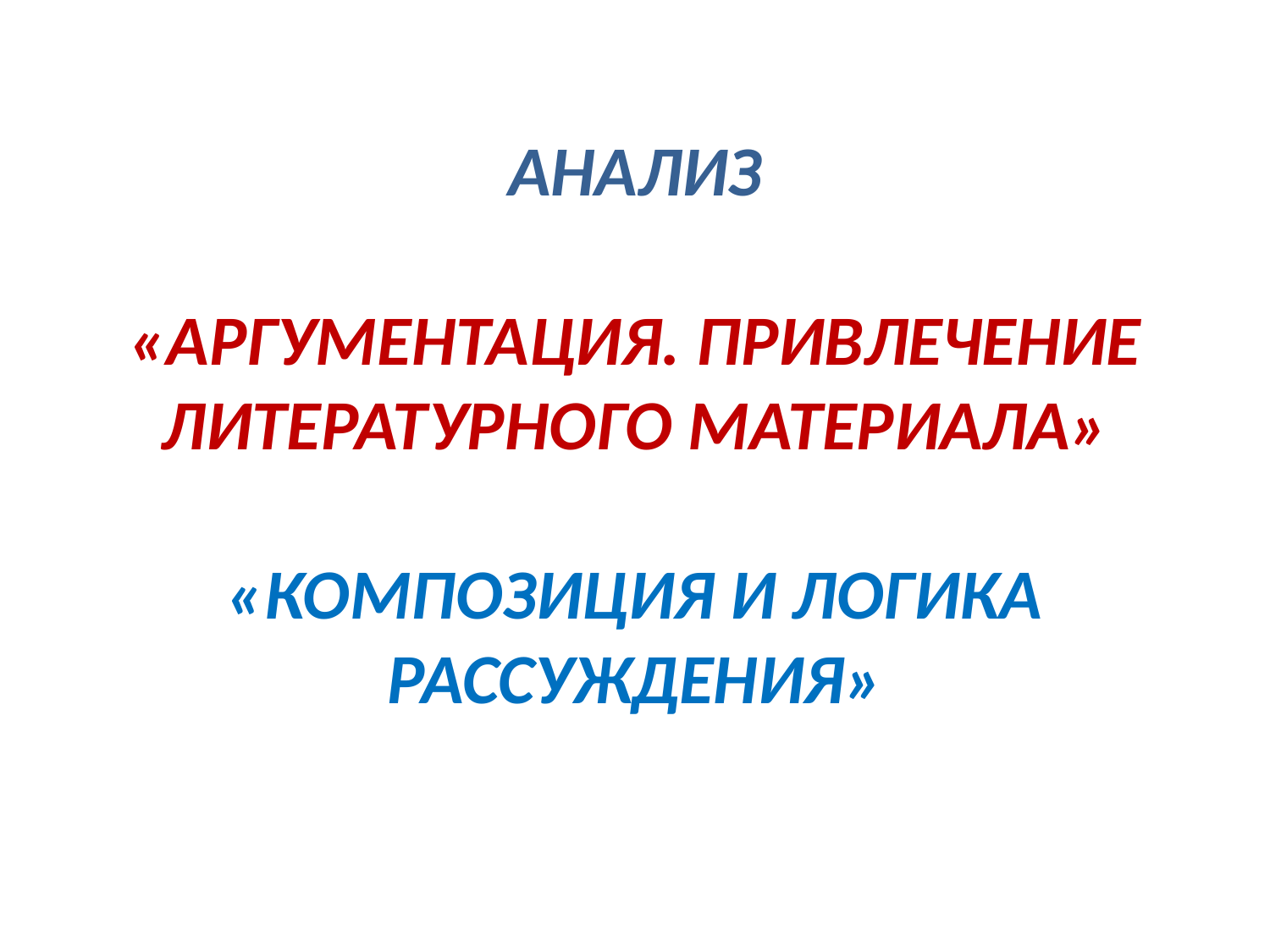

# АНАЛИЗ «АРГУМЕНТАЦИЯ. ПРИВЛЕЧЕНИЕ ЛИТЕРАТУРНОГО МАТЕРИАЛА» «КОМПОЗИЦИЯ И ЛОГИКА РАССУЖДЕНИЯ»